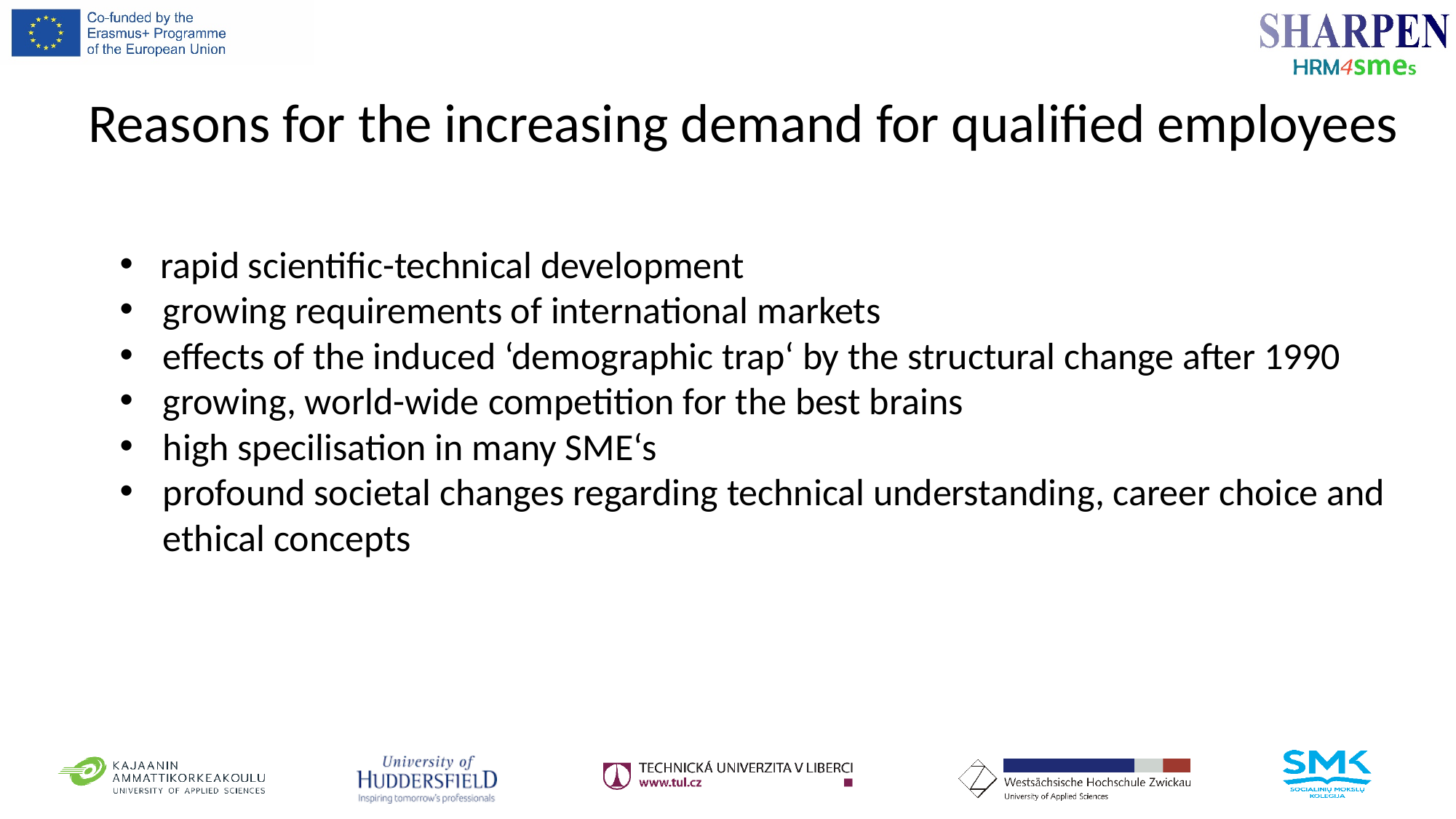

Reasons for the increasing demand for qualified employees
rapid scientific-technical development
growing requirements of international markets
effects of the induced ‘demographic trap‘ by the structural change after 1990
growing, world-wide competition for the best brains
high specilisation in many SME‘s
profound societal changes regarding technical understanding, career choice and ethical concepts